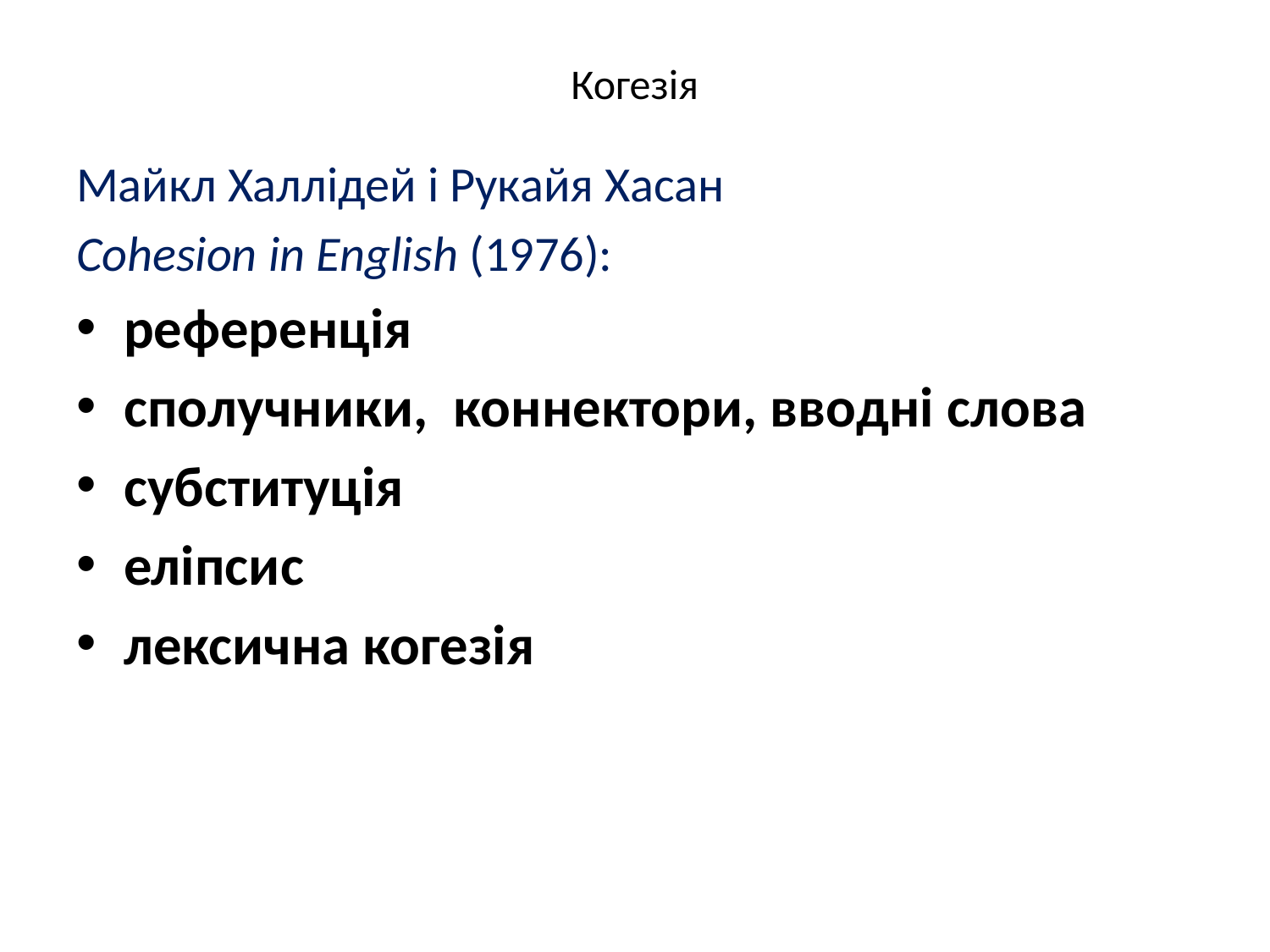

# Когезія
Майкл Халлідей і Рукайя Хасан
Cohesion in English (1976):
референція
сполучники,  коннектори, вводні слова
субституція
еліпсис
лексична когезія